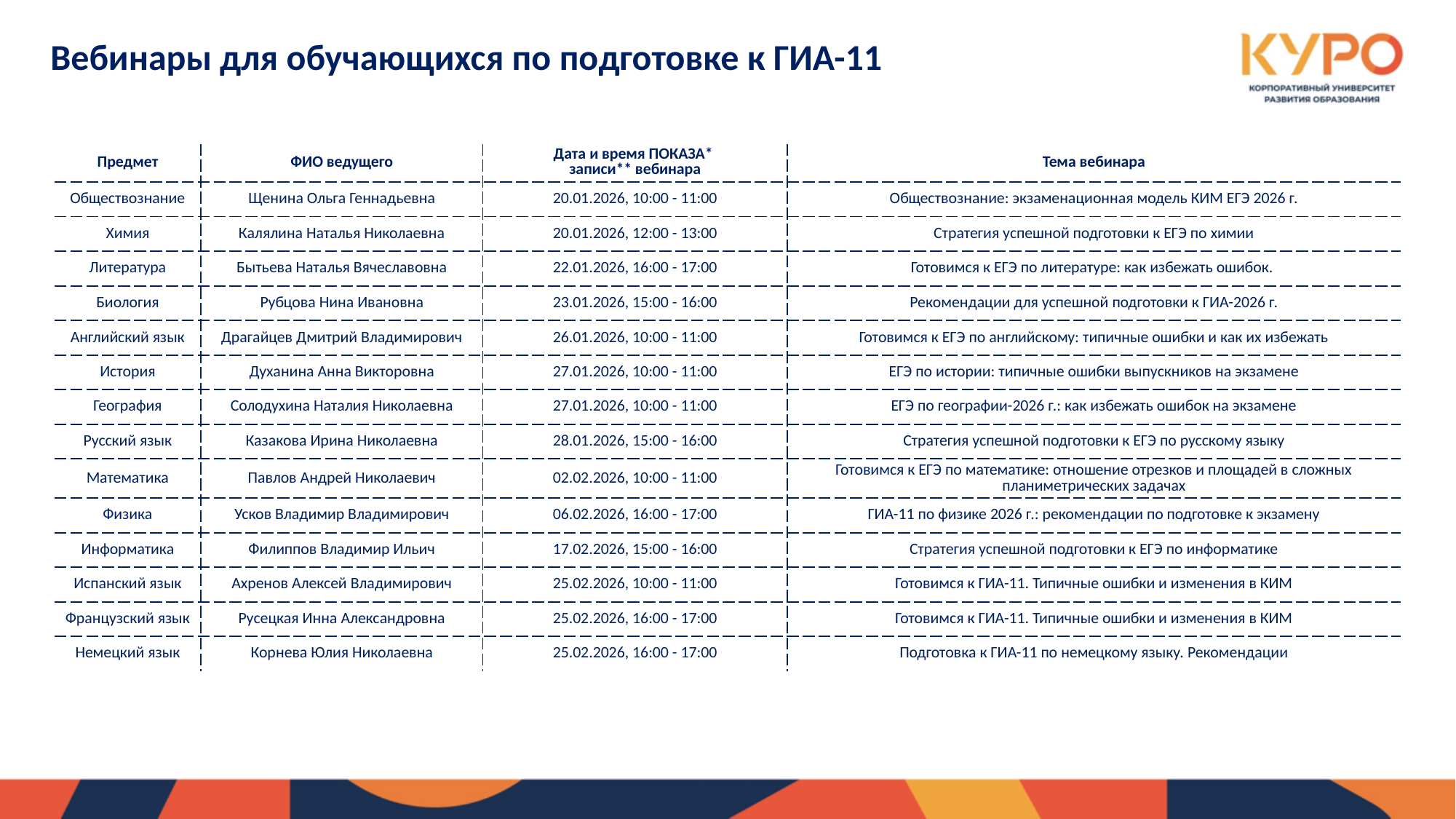

Вебинары для обучающихся по подготовке к ГИА-11
| Предмет | ФИО ведущего | Дата и время ПОКАЗА\* записи\*\* вебинара | Тема вебинара |
| --- | --- | --- | --- |
| Обществознание | Щенина Ольга Геннадьевна | 20.01.2026, 10:00 - 11:00 | Обществознание: экзаменационная модель КИМ ЕГЭ 2026 г. |
| Химия | Калялина Наталья Николаевна | 20.01.2026, 12:00 - 13:00 | Стратегия успешной подготовки к ЕГЭ по химии |
| Литература | Бытьева Наталья Вячеславовна | 22.01.2026, 16:00 - 17:00 | Готовимся к ЕГЭ по литературе: как избежать ошибок. |
| Биология | Рубцова Нина Ивановна | 23.01.2026, 15:00 - 16:00 | Рекомендации для успешной подготовки к ГИА-2026 г. |
| Английский язык | Драгайцев Дмитрий Владимирович | 26.01.2026, 10:00 - 11:00 | Готовимся к ЕГЭ по английскому: типичные ошибки и как их избежать |
| История | Духанина Анна Викторовна | 27.01.2026, 10:00 - 11:00 | ЕГЭ по истории: типичные ошибки выпускников на экзамене |
| География | Солодухина Наталия Николаевна | 27.01.2026, 10:00 - 11:00 | ЕГЭ по географии-2026 г.: как избежать ошибок на экзамене |
| Русский язык | Казакова Ирина Николаевна | 28.01.2026, 15:00 - 16:00 | Стратегия успешной подготовки к ЕГЭ по русскому языку |
| Математика | Павлов Андрей Николаевич | 02.02.2026, 10:00 - 11:00 | Готовимся к ЕГЭ по математике: отношение отрезков и площадей в сложных планиметрических задачах |
| Физика | Усков Владимир Владимирович | 06.02.2026, 16:00 - 17:00 | ГИА-11 по физике 2026 г.: рекомендации по подготовке к экзамену |
| Информатика | Филиппов Владимир Ильич | 17.02.2026, 15:00 - 16:00 | Стратегия успешной подготовки к ЕГЭ по информатике |
| Испанский язык | Ахренов Алексей Владимирович | 25.02.2026, 10:00 - 11:00 | Готовимся к ГИА-11. Типичные ошибки и изменения в КИМ |
| Французский язык | Русецкая Инна Александровна | 25.02.2026, 16:00 - 17:00 | Готовимся к ГИА-11. Типичные ошибки и изменения в КИМ |
| Немецкий язык | Корнева Юлия Николаевна | 25.02.2026, 16:00 - 17:00 | Подготовка к ГИА-11 по немецкому языку. Рекомендации |